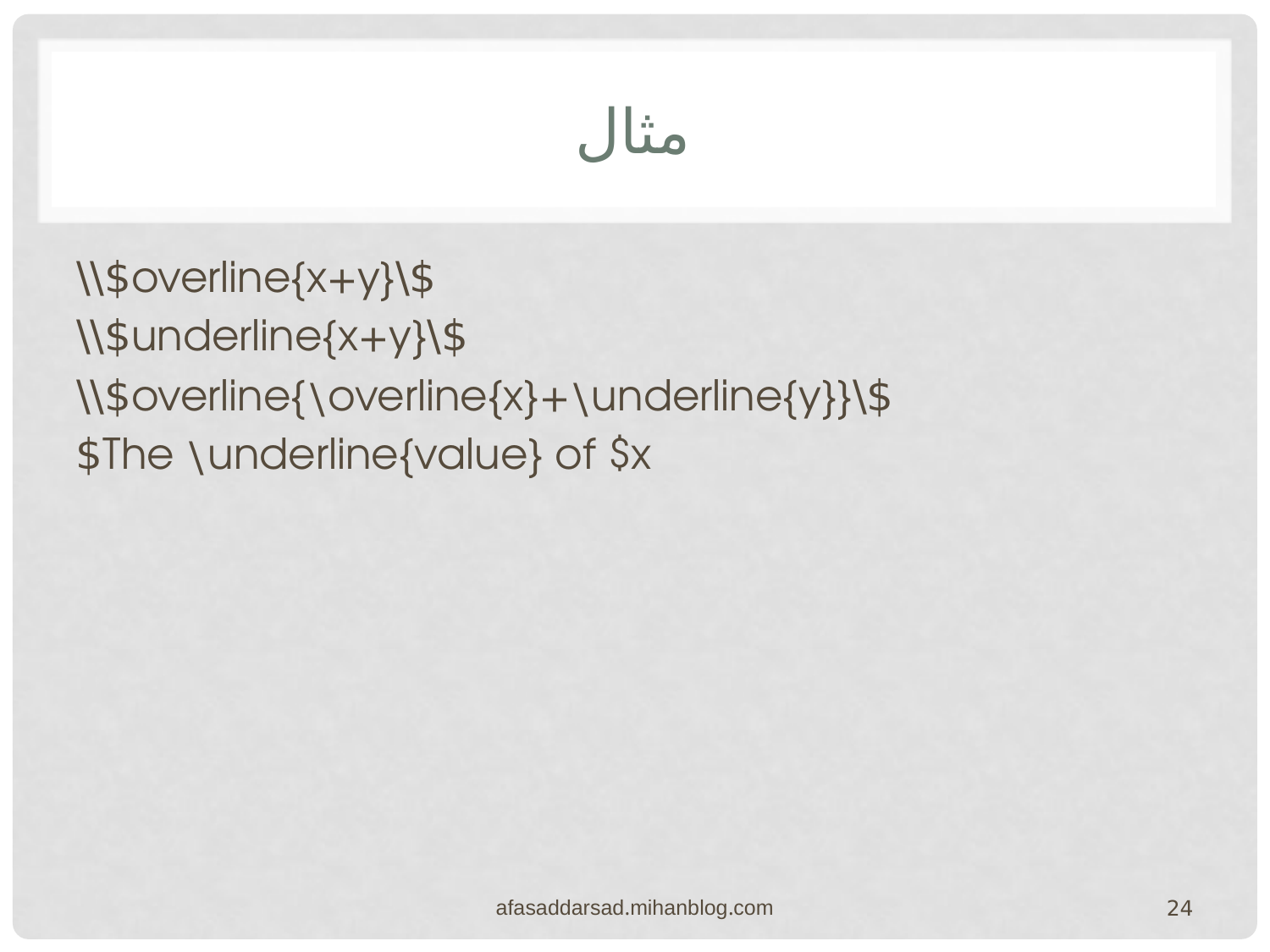

# مثال
$\overline{x+y}$\\
$\underline{x+y}$\\
$\overline{\overline{x}+\underline{y}}$\\
The \underline{value} of $x$

afasaddarsad.mihanblog.com
24